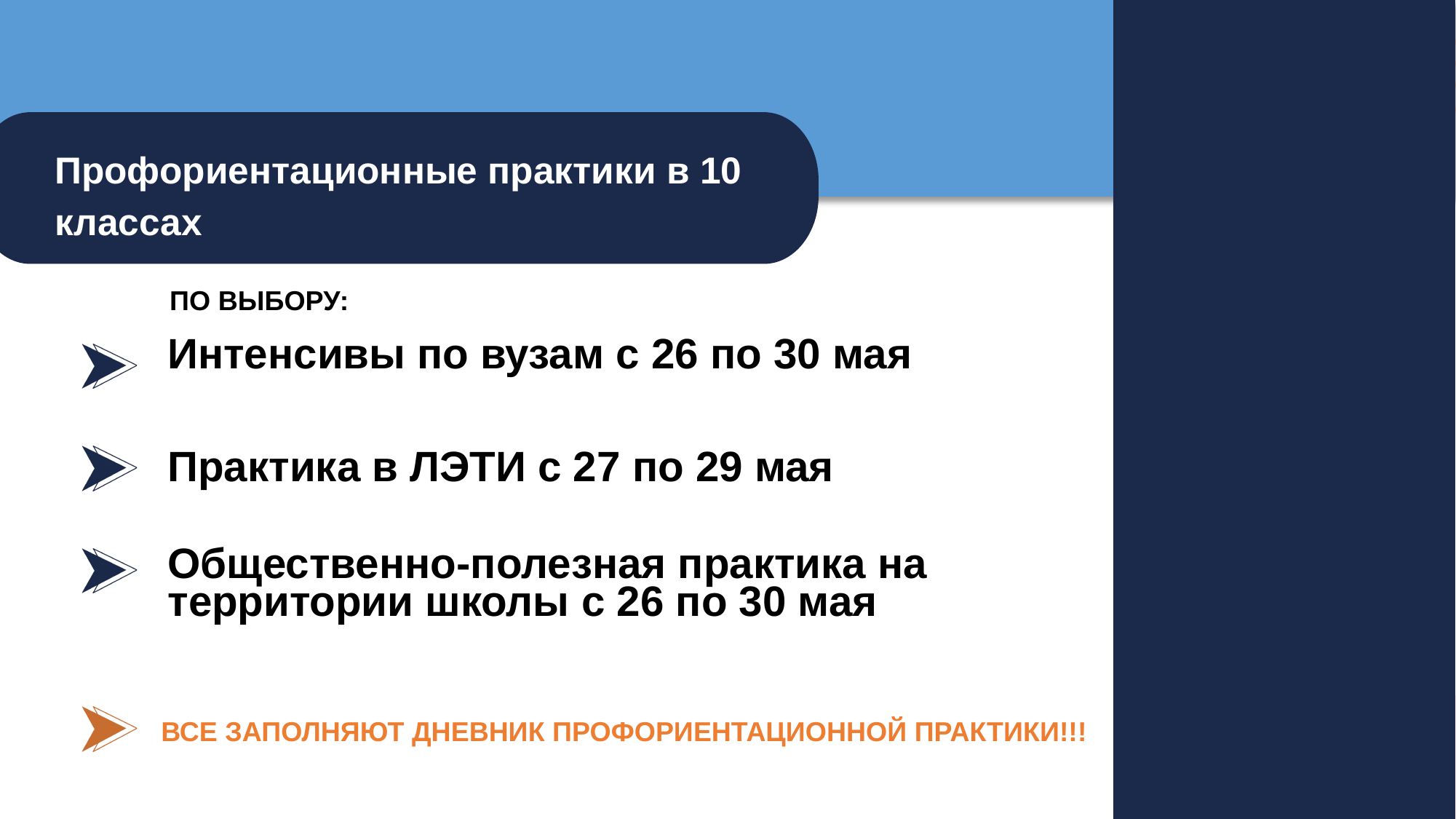

Профориентационные практики в 10 классах

ПО ВЫБОРУ:

Интенсивы по вузам с 26 по 30 мая

Практика в ЛЭТИ с 27 по 29 мая

Общественно-полезная практика на территории школы с 26 по 30 мая

ВСЕ ЗАПОЛНЯЮТ ДНЕВНИК ПРОФОРИЕНТАЦИОННОЙ ПРАКТИКИ!!!